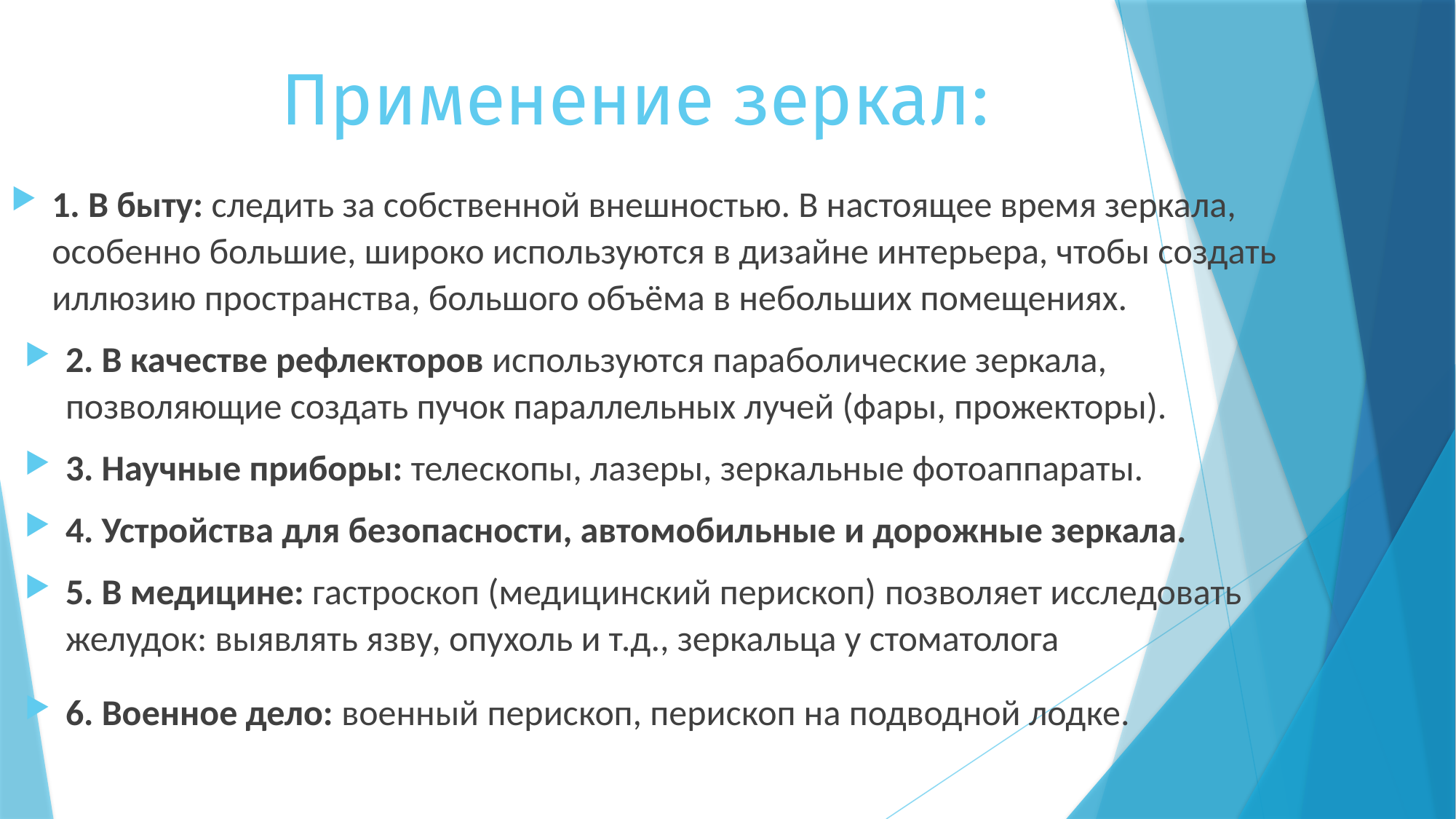

# Применение зеркал:
1. В быту: следить за собственной внешностью. В настоящее время зеркала, особенно большие, широко используются в дизайне интерьера, чтобы создать иллюзию пространства, большого объёма в небольших помещениях.
2. В качестве рефлекторов используются параболические зеркала, позволяющие создать пучок параллельных лучей (фары, прожекторы).
3. Научные приборы: телескопы, лазеры, зеркальные фотоаппараты.
4. Устройства для безопасности, автомобильные и дорожные зеркала.
5. В медицине: гастроскоп (медицинский перископ) позволяет исследовать желудок: выявлять язву, опухоль и т.д., зеркальца у стоматолога
6. Военное дело: военный перископ, перископ на подводной лодке.